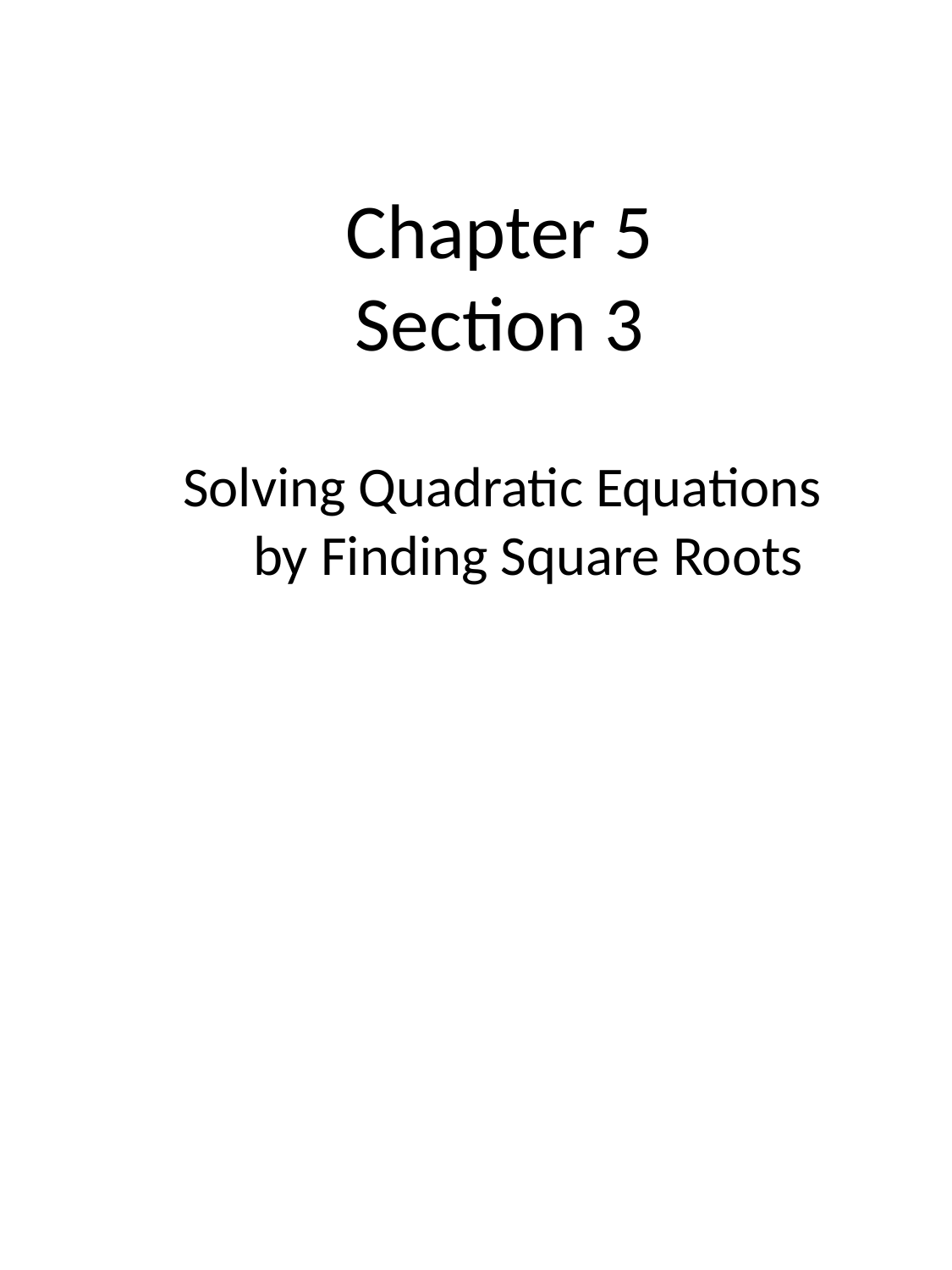

Chapter 5
Section 3
Solving Quadratic Equations by Finding Square Roots